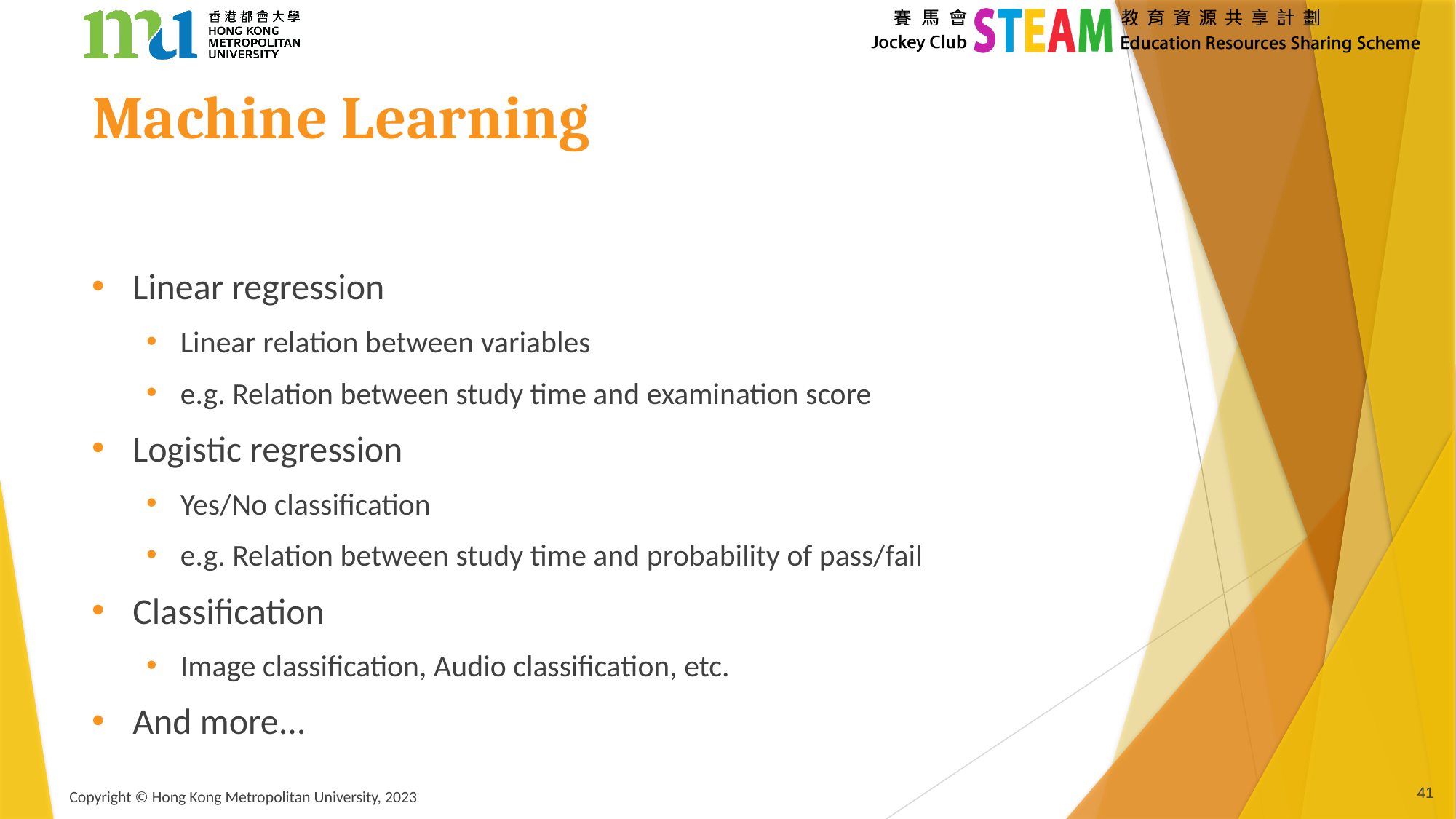

# Machine Learning
Linear regression
Linear relation between variables
e.g. Relation between study time and examination score
Logistic regression
Yes/No classification
e.g. Relation between study time and probability of pass/fail
Classification
Image classification, Audio classification, etc.
And more...

41